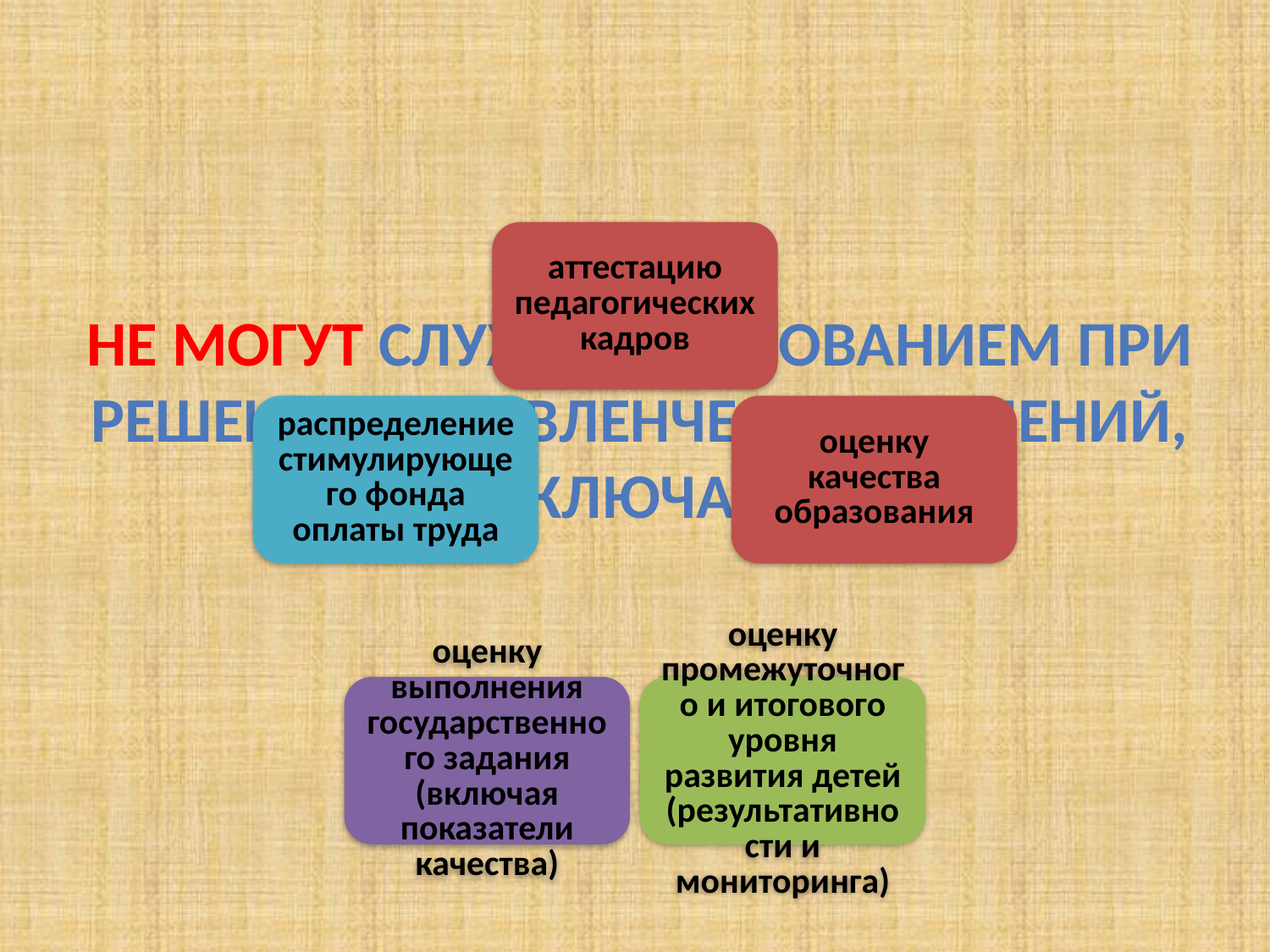

# Не могут служить основанием при решении управленческих решений, включая:
аттестацию педагогических кадров
оценку промежуточного и итогового уровня развития детей (результативности и мониторинга)
оценку выполнения государственного задания (включая показатели качества)